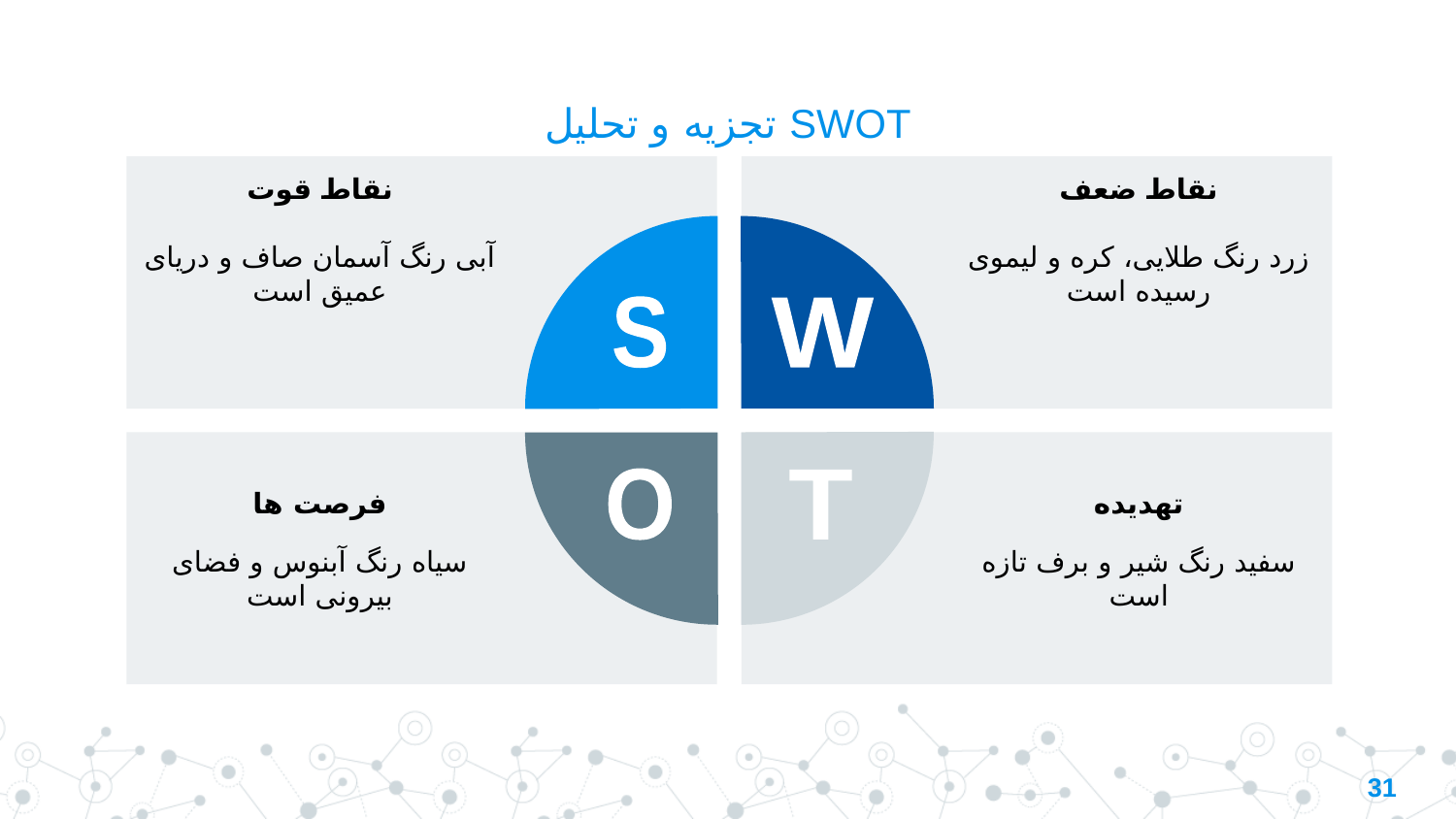

# تجزیه و تحلیل SWOT
نقاط قوت

آبی رنگ آسمان صاف و دریای عمیق است
نقاط ضعف

زرد رنگ طلایی، کره و لیموی رسیده است

S
W
فرصت ها
سیاه رنگ آبنوس و فضای بیرونی است

تهدیده
سفید رنگ شیر و برف تازه است

O
T
31